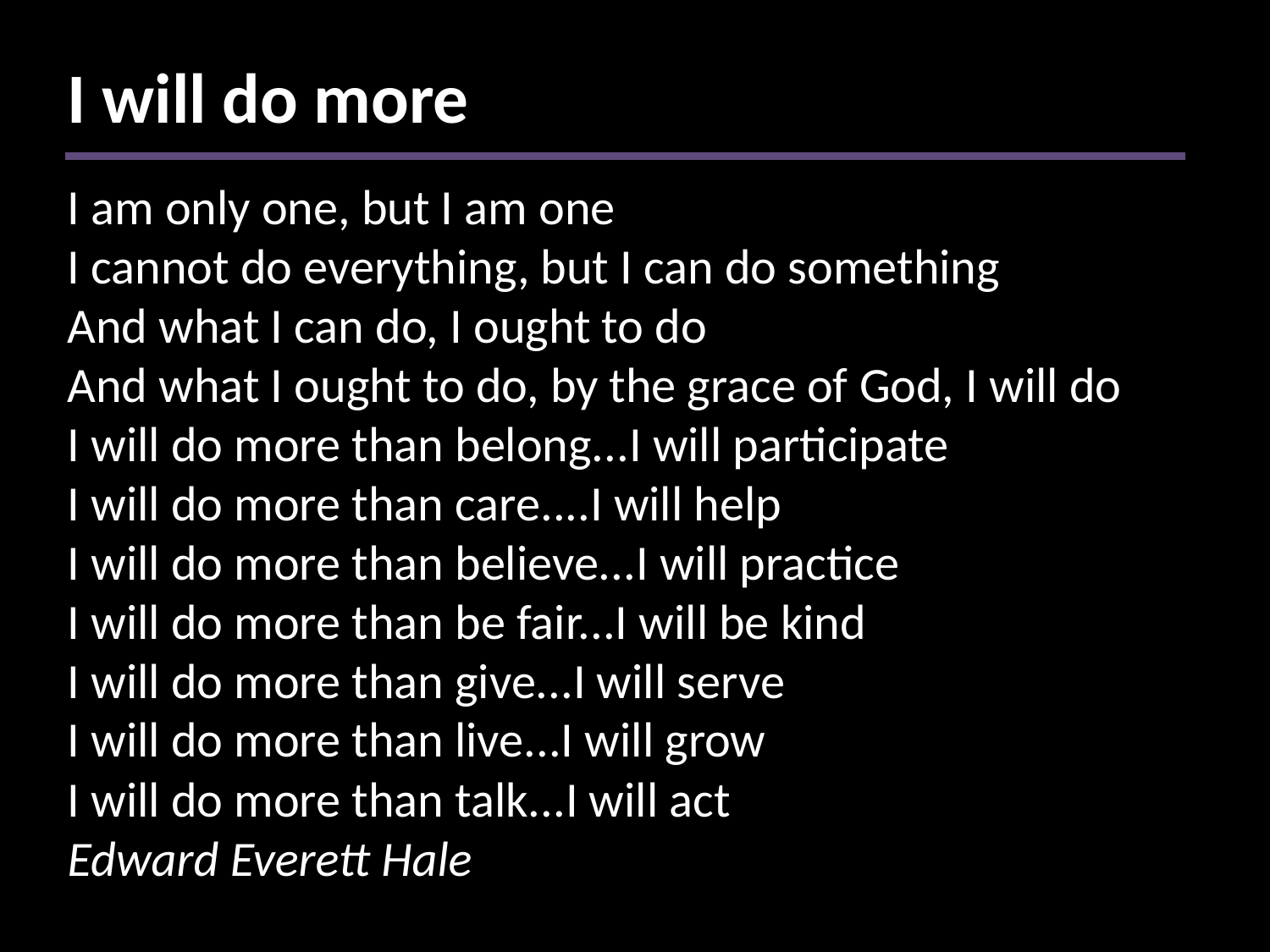

I will do more

I am only one, but I am one
I cannot do everything, but I can do something
And what I can do, I ought to do
And what I ought to do, by the grace of God, I will do
I will do more than belong...I will participate
I will do more than care....I will help
I will do more than believe...I will practice
I will do more than be fair...I will be kind
I will do more than give...I will serve
I will do more than live...I will grow
I will do more than talk...I will act
Edward Everett Hale